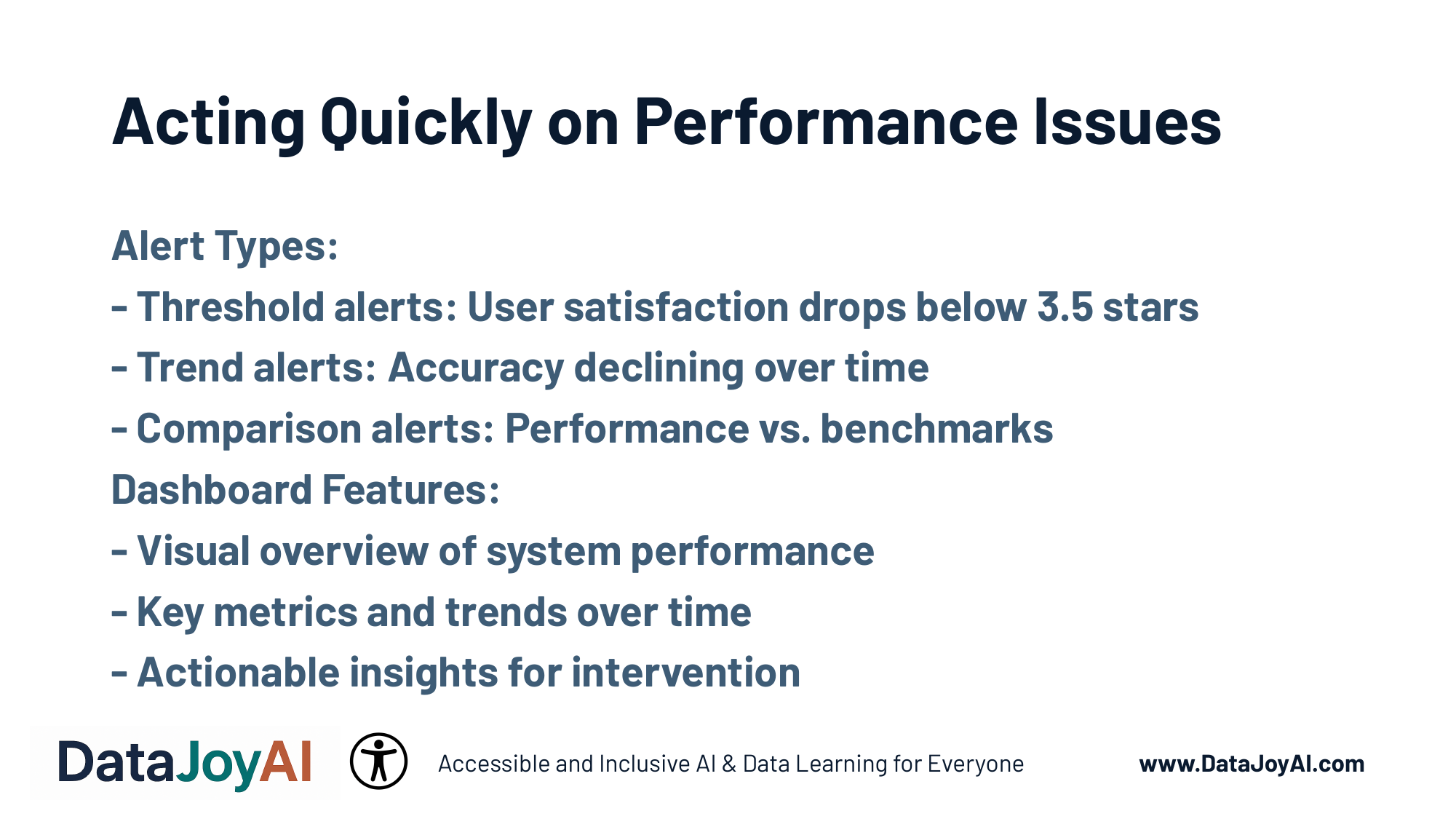

# Acting Quickly on Performance Issues
Alert Types:
- Threshold alerts: User satisfaction drops below 3.5 stars
- Trend alerts: Accuracy declining over time
- Comparison alerts: Performance vs. benchmarks
Dashboard Features:
- Visual overview of system performance
- Key metrics and trends over time
- Actionable insights for intervention